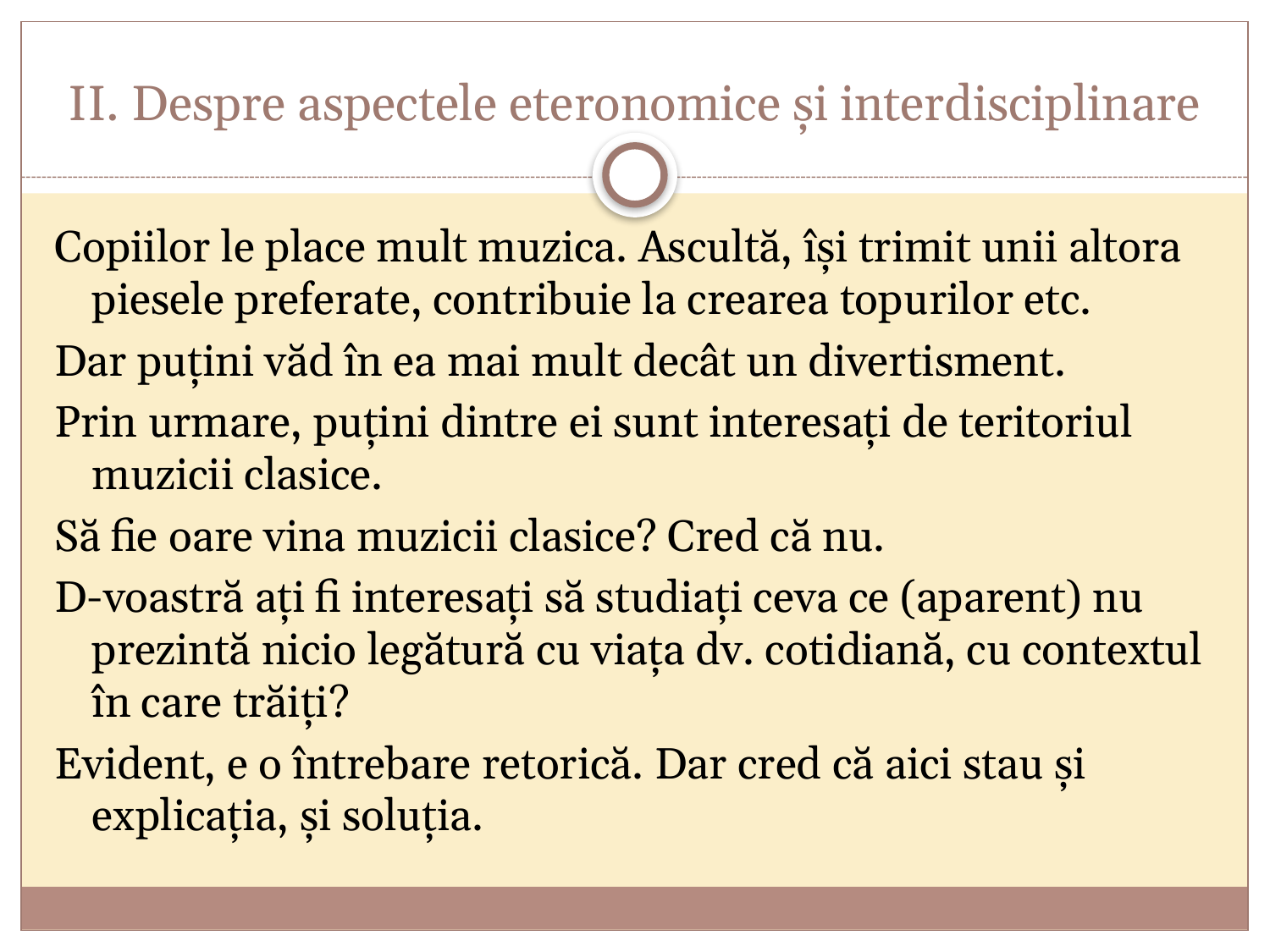

# II. Despre aspectele eteronomice și interdisciplinare
Copiilor le place mult muzica. Ascultă, își trimit unii altora piesele preferate, contribuie la crearea topurilor etc.
Dar puțini văd în ea mai mult decât un divertisment.
Prin urmare, puțini dintre ei sunt interesați de teritoriul muzicii clasice.
Să fie oare vina muzicii clasice? Cred că nu.
D-voastră ați fi interesați să studiați ceva ce (aparent) nu prezintă nicio legătură cu viața dv. cotidiană, cu contextul în care trăiți?
Evident, e o întrebare retorică. Dar cred că aici stau și explicația, și soluția.